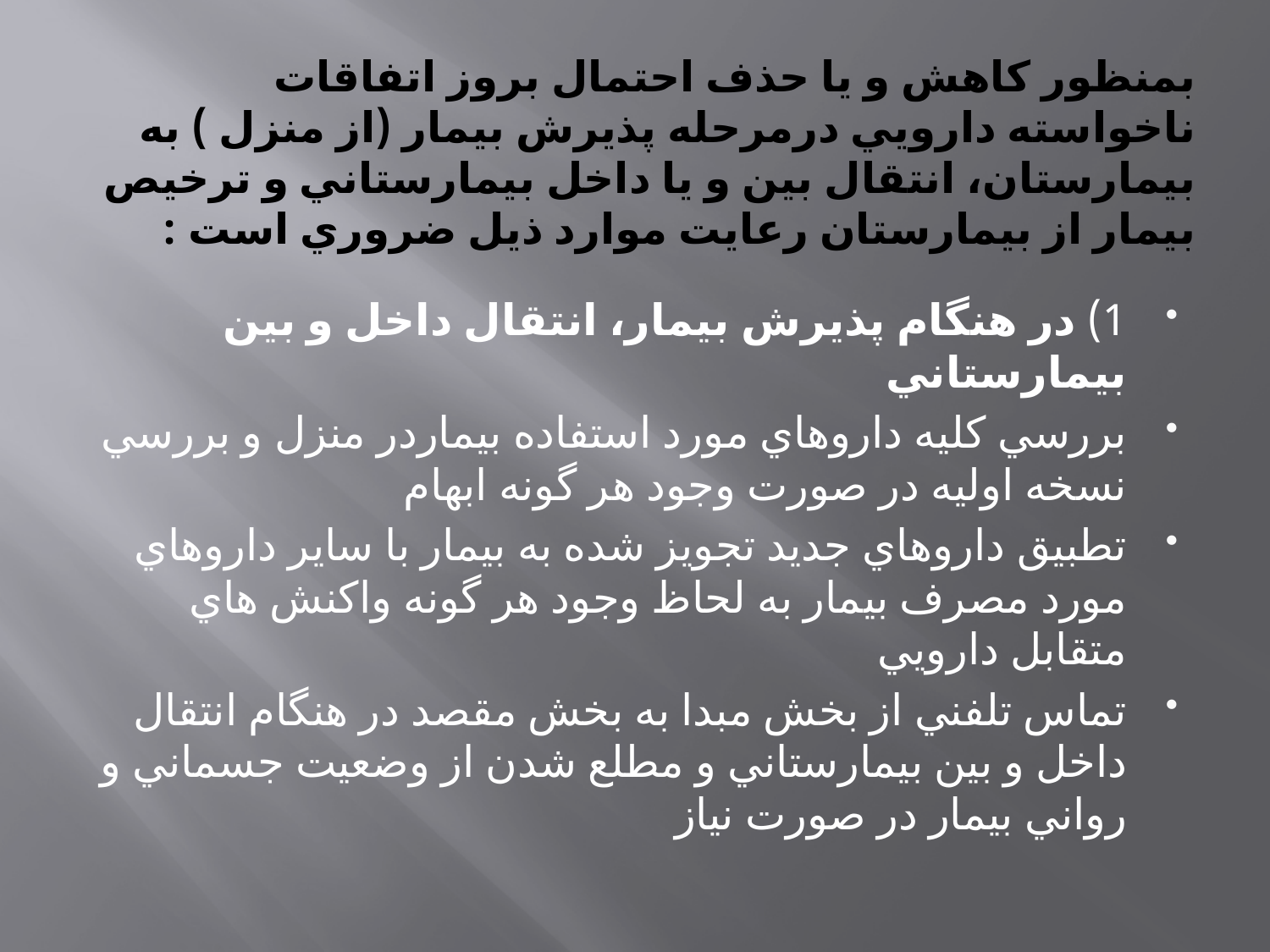

# بمنظور كاهش و يا حذف احتمال بروز اتفاقات ناخواسته دارويي درمرحله پذيرش بيمار (از منزل ) به بيمارستان، انتقال بين و يا داخل بيمارستاني و ترخيص بيمار از بيمارستان رعايت موارد ذيل ضروري است :
1) در هنگام پذيرش بيمار، انتقال داخل و بين بيمارستاني
بررسي كليه داروهاي مورد استفاده بيماردر منزل و بررسي نسخه اوليه در صورت وجود هر گونه ابهام
تطبيق داروهاي جديد تجويز شده به بيمار با ساير داروهاي مورد مصرف بيمار به لحاظ وجود هر گونه واكنش هاي متقابل دارويي
تماس تلفني از بخش مبدا به بخش مقصد در هنگام انتقال داخل و بين بيمارستاني و مطلع شدن از وضعيت جسماني و رواني بيمار در صورت نياز